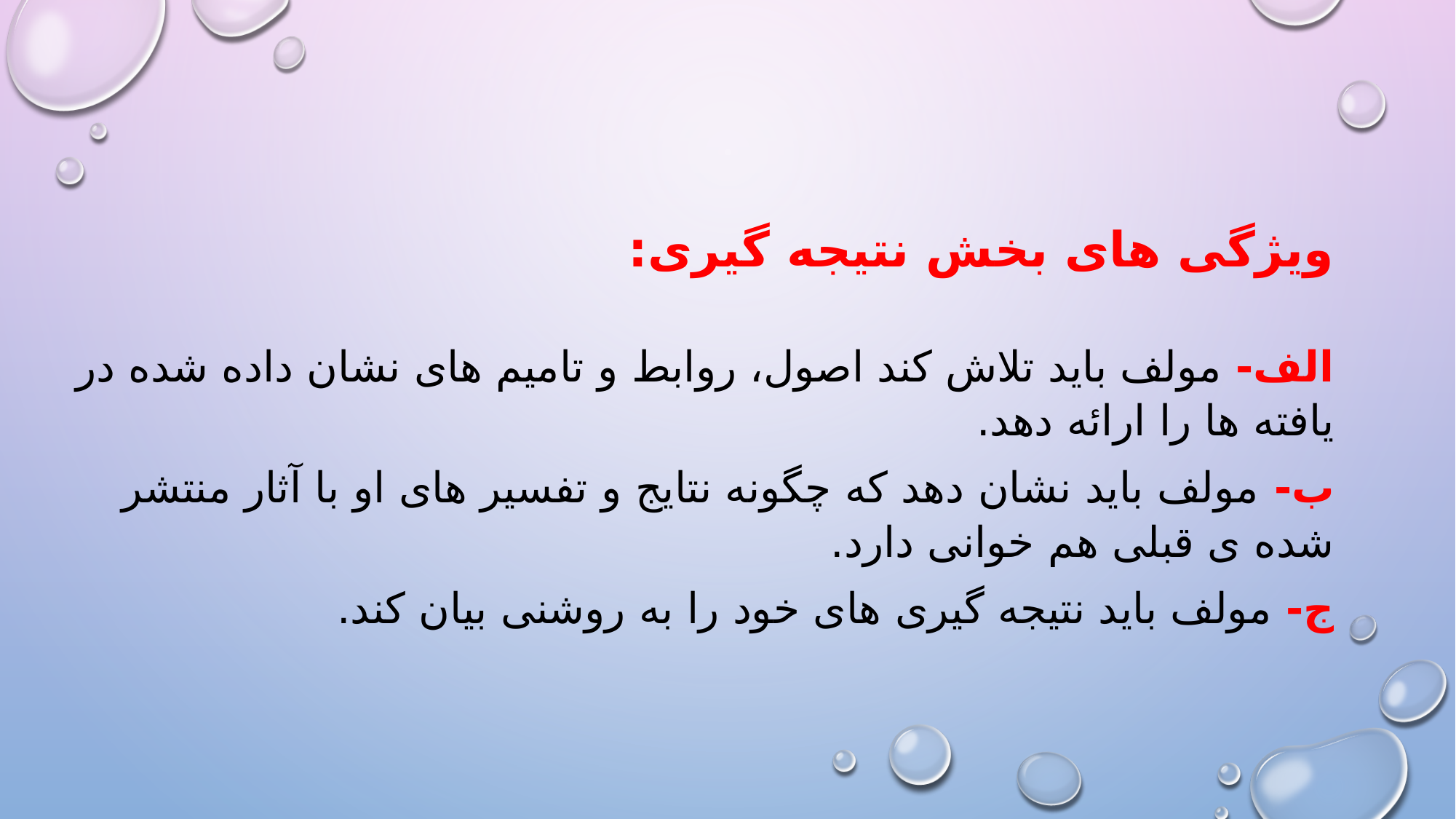

ویژگی های بخش نتیجه گیری:

الف- مولف باید تلاش کند اصول، روابط و تامیم های نشان داده شده در یافته ها را ارائه دهد.
ب- مولف باید نشان دهد که چگونه نتایج و تفسیر های او با آثار منتشر شده ی قبلی هم خوانی دارد.
ج- مولف باید نتیجه گیری های خود را به روشنی بیان کند.